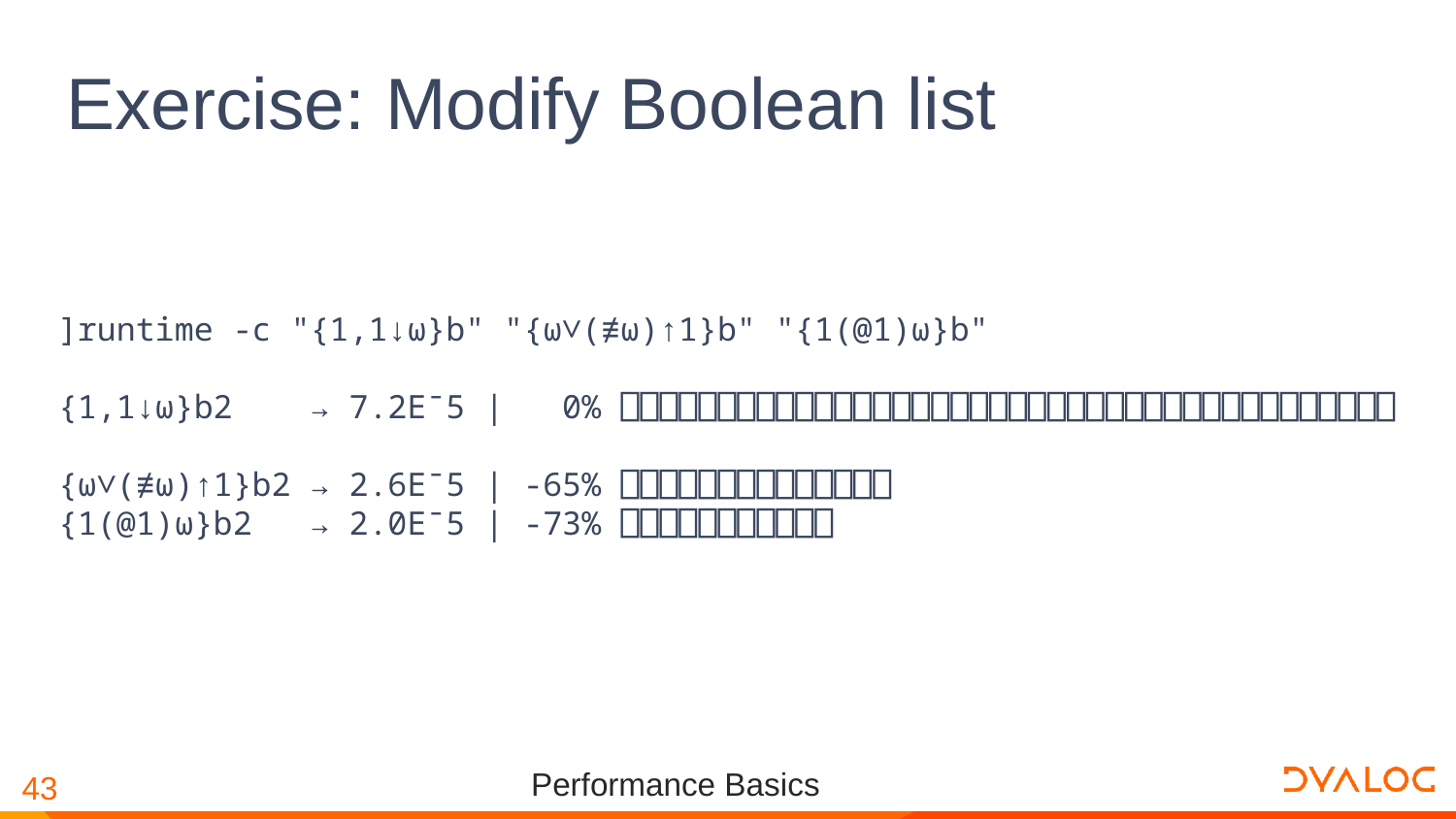

# Exercise: Modify Boolean list
]runtime -c "{1,1↓⍵}b" "{⍵∨(≢⍵)↑1}b" "{1(@1)⍵}b"
{1,1↓⍵}b2    → 7.2E¯5 |   0% ⎕⎕⎕⎕⎕⎕⎕⎕⎕⎕⎕⎕⎕⎕⎕⎕⎕⎕⎕⎕⎕⎕⎕⎕⎕⎕⎕⎕⎕⎕⎕⎕⎕⎕⎕⎕⎕⎕⎕⎕
{⍵∨(≢⍵)↑1}b2 → 2.6E¯5 | -65% ⎕⎕⎕⎕⎕⎕⎕⎕⎕⎕⎕⎕⎕⎕
{1(@1)⍵}b2   → 2.0E¯5 | -73% ⎕⎕⎕⎕⎕⎕⎕⎕⎕⎕⎕